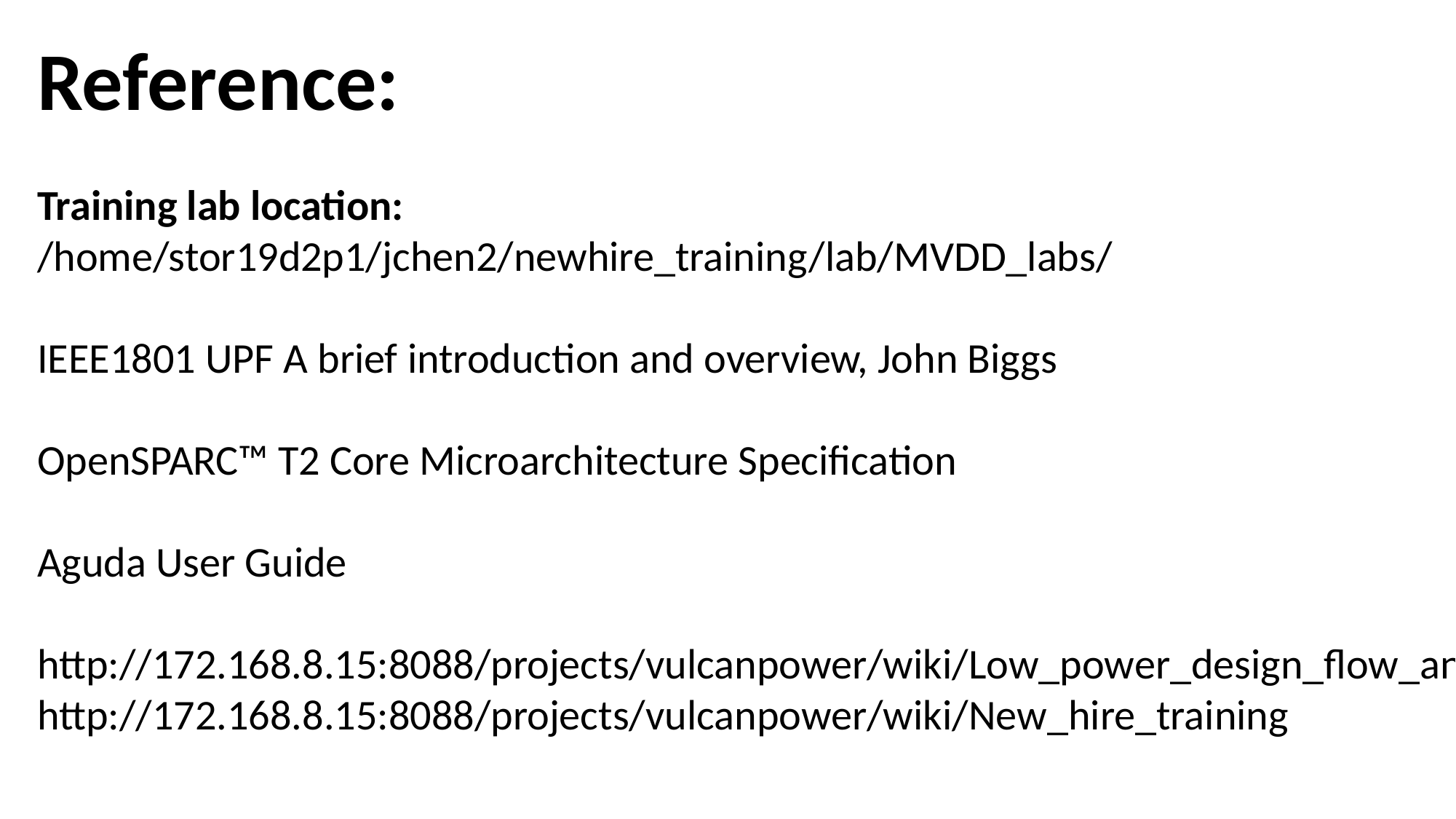

Reference:

Training lab location:
/home/stor19d2p1/jchen2/newhire_training/lab/MVDD_labs/

IEEE1801 UPF A brief introduction and overview, John Biggs

OpenSPARC™ T2 Core Microarchitecture Specification

Aguda User Guide

http://172.168.8.15:8088/projects/vulcanpower/wiki/Low_power_design_flow_and_training
http://172.168.8.15:8088/projects/vulcanpower/wiki/New_hire_training